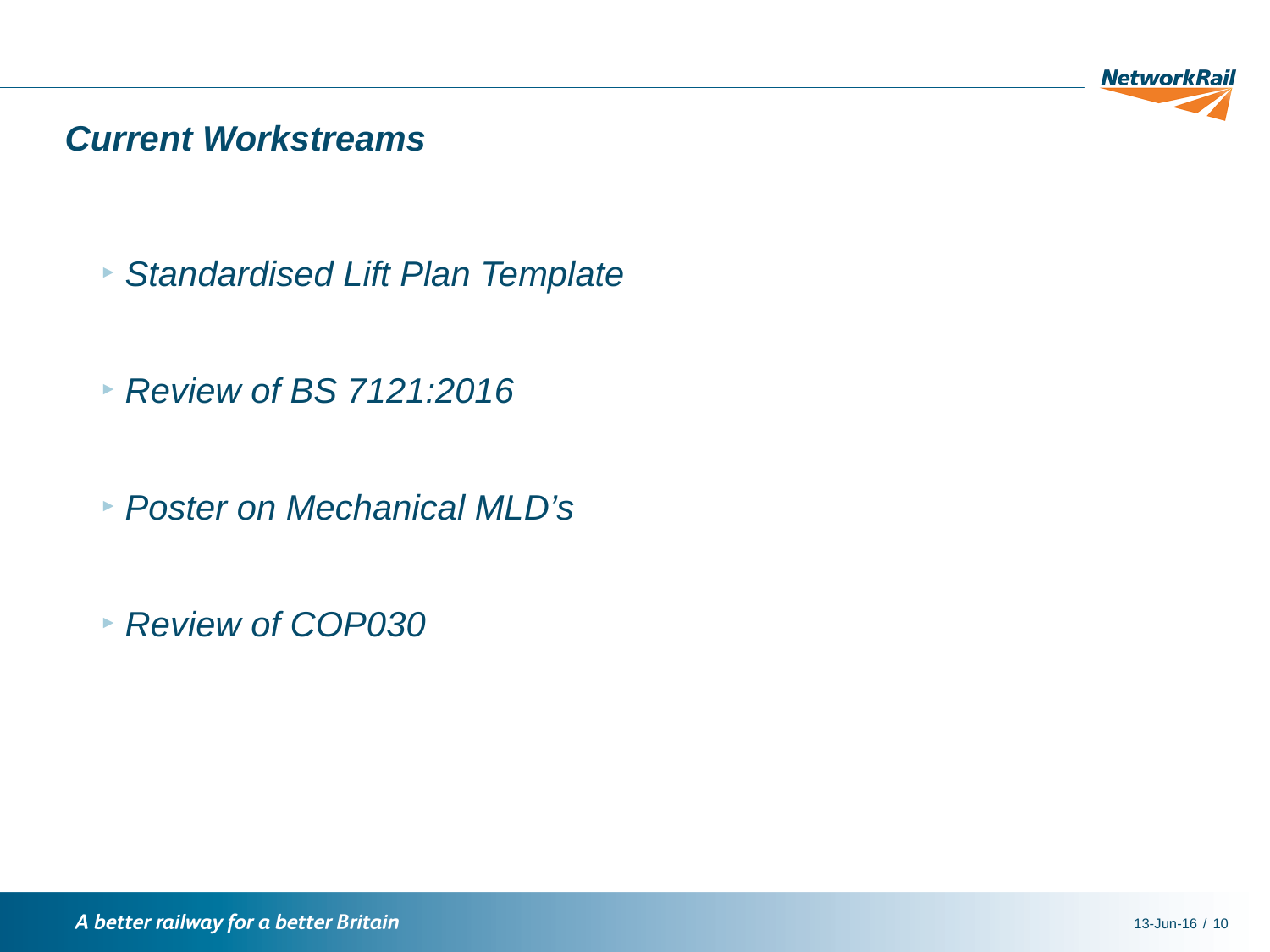

# Current Workstreams

Standardised Lift Plan Template

Review of BS 7121:2016

Poster on Mechanical MLD’s

Review of COP030
13-Jun-16
10